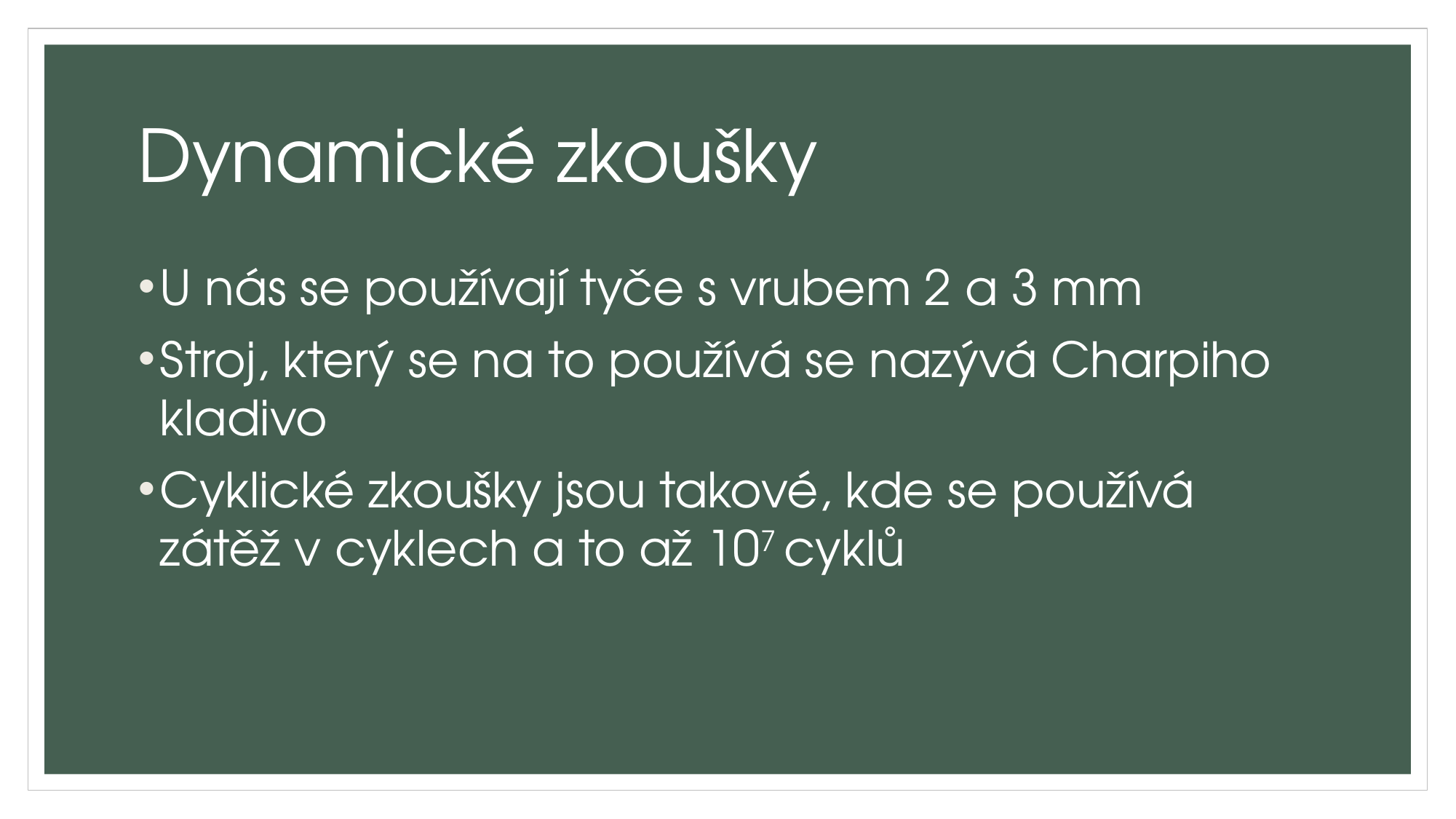

# Dynamické zkoušky
U nás se používají tyče s vrubem 2 a 3 mm
Stroj, který se na to používá se nazývá Charpiho kladivo
Cyklické zkoušky jsou takové, kde se používá zátěž v cyklech a to až 107 cyklů